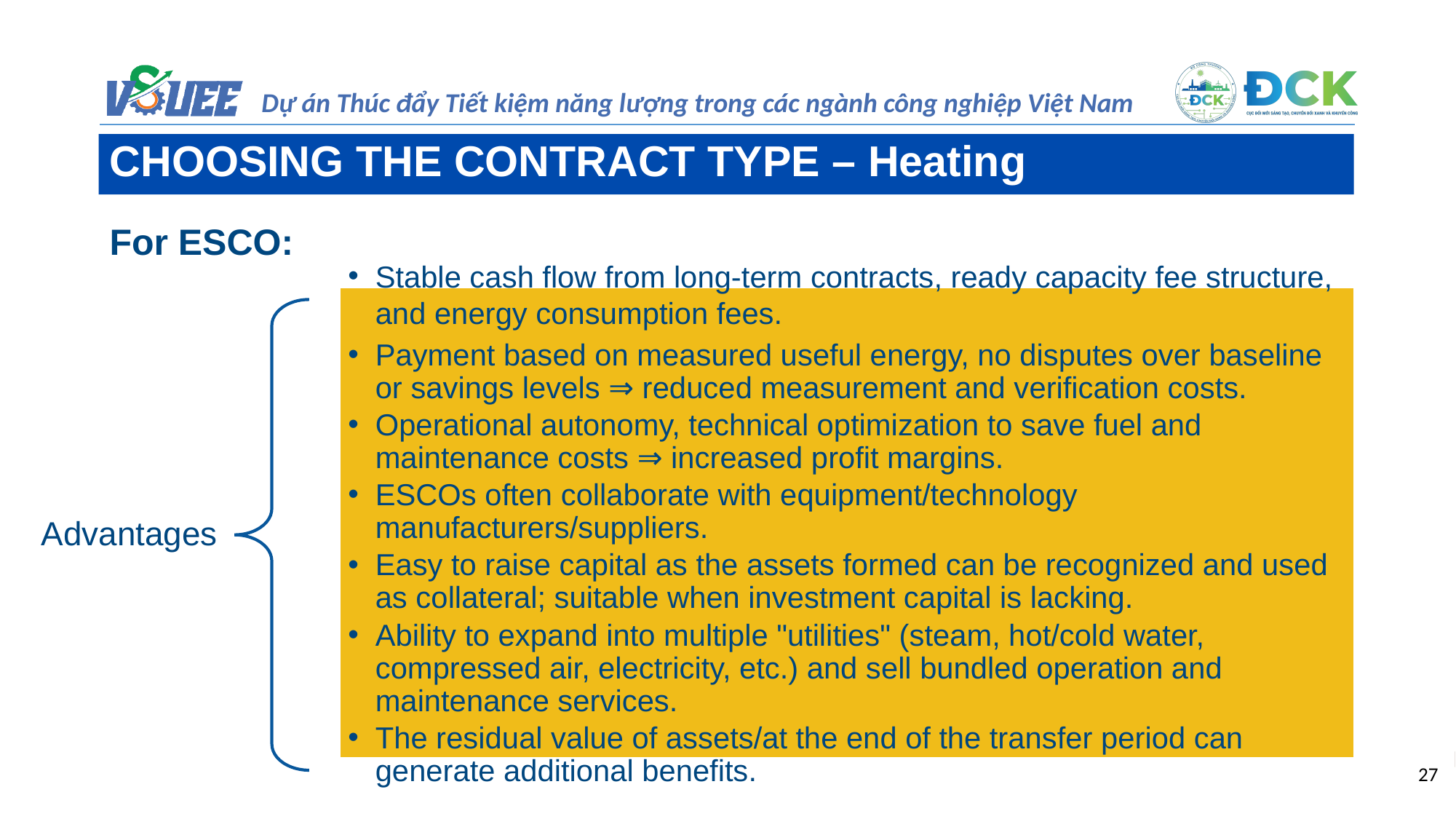

CHOOSING THE CONTRACT TYPE – Heating
For ESCO:

Stable cash flow from long-term contracts, ready capacity fee structure, and energy consumption fees.
Payment based on measured useful energy, no disputes over baseline or savings levels ⇒ reduced measurement and verification costs.
Operational autonomy, technical optimization to save fuel and maintenance costs ⇒ increased profit margins.
ESCOs often collaborate with equipment/technology manufacturers/suppliers.
Easy to raise capital as the assets formed can be recognized and used as collateral; suitable when investment capital is lacking.
Ability to expand into multiple "utilities" (steam, hot/cold water, compressed air, electricity, etc.) and sell bundled operation and maintenance services.
The residual value of assets/at the end of the transfer period can generate additional benefits.

Advantages

27